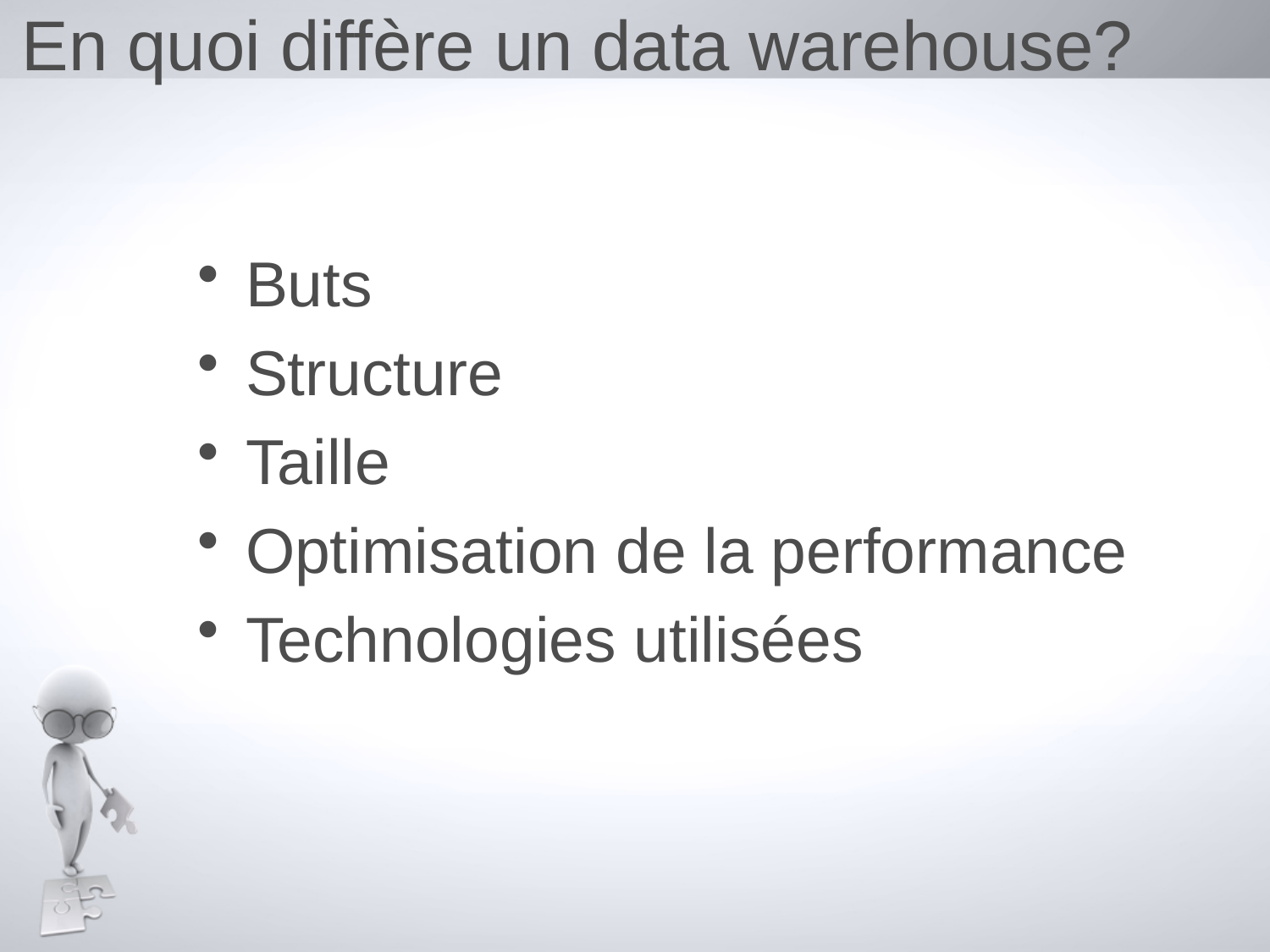

# En quoi diffère un data warehouse?
Buts
Structure
Taille
Optimisation de la performance
Technologies utilisées